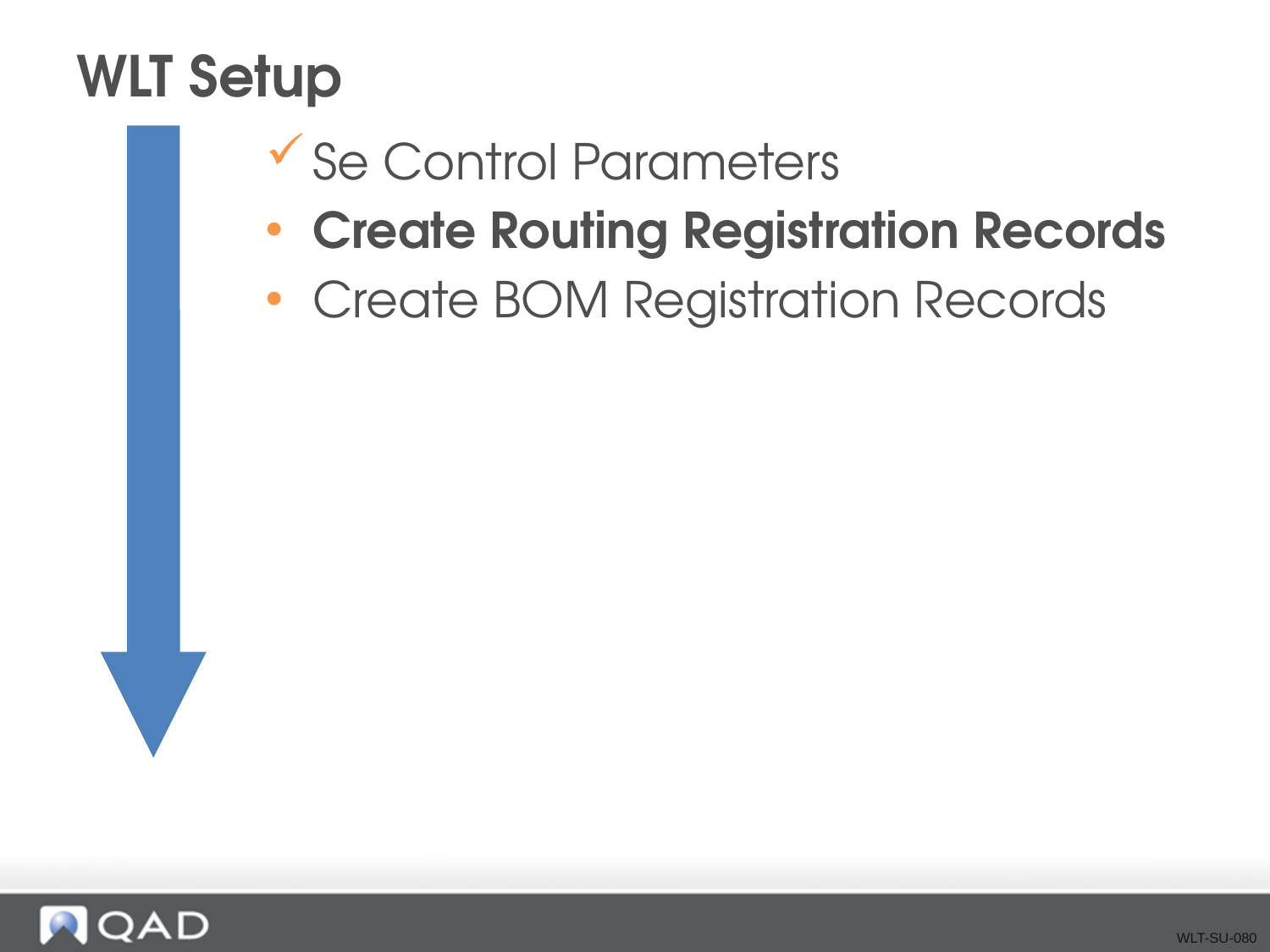

# WLT Setup
Se Control Parameters
Create Routing Registration Records
Create BOM Registration Records

WLT-SU-080